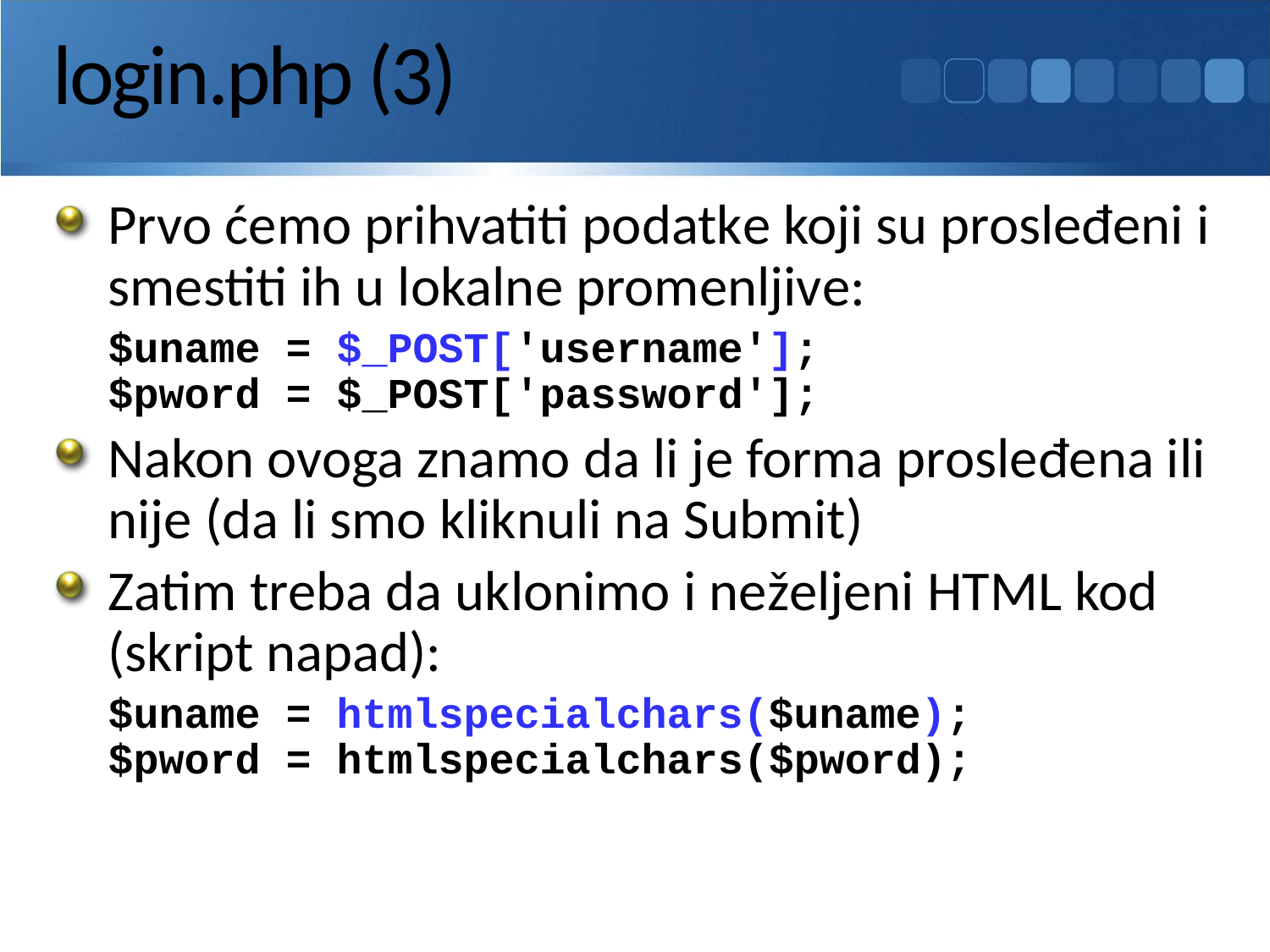

# login.php (3)
Prvo ćemo prihvatiti podatke koji su prosleđeni i smestiti ih u lokalne promenljive:
	$uname = $_POST['username'];
$pword = $_POST['password'];
Nakon ovoga znamo da li je forma prosleđena ili nije (da li smo kliknuli na Submit)
Zatim treba da uklonimo i neželjeni HTML kod (skript napad):
	$uname = htmlspecialchars($uname);
$pword = htmlspecialchars($pword);